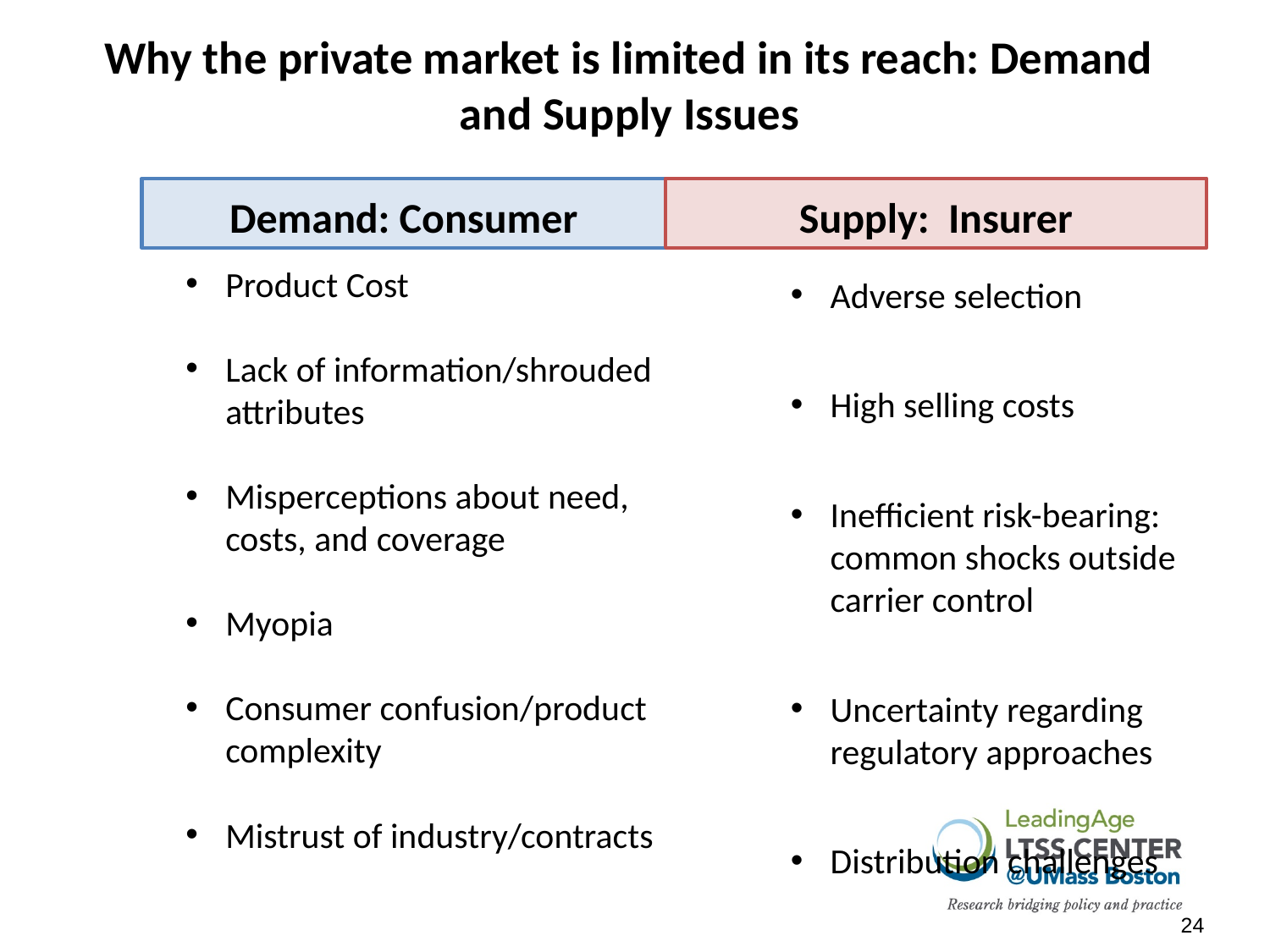

# Why the private market is limited in its reach: Demand and Supply Issues
Demand: Consumer
Supply:  Insurer
Product Cost

Lack of information/shrouded attributes

Misperceptions about need, costs, and coverage

Myopia

Consumer confusion/product complexity

Mistrust of industry/contracts

Adverse selection

High selling costs

Inefficient risk-bearing: common shocks outside carrier control

Uncertainty regarding regulatory approaches

Distribution challenges

24